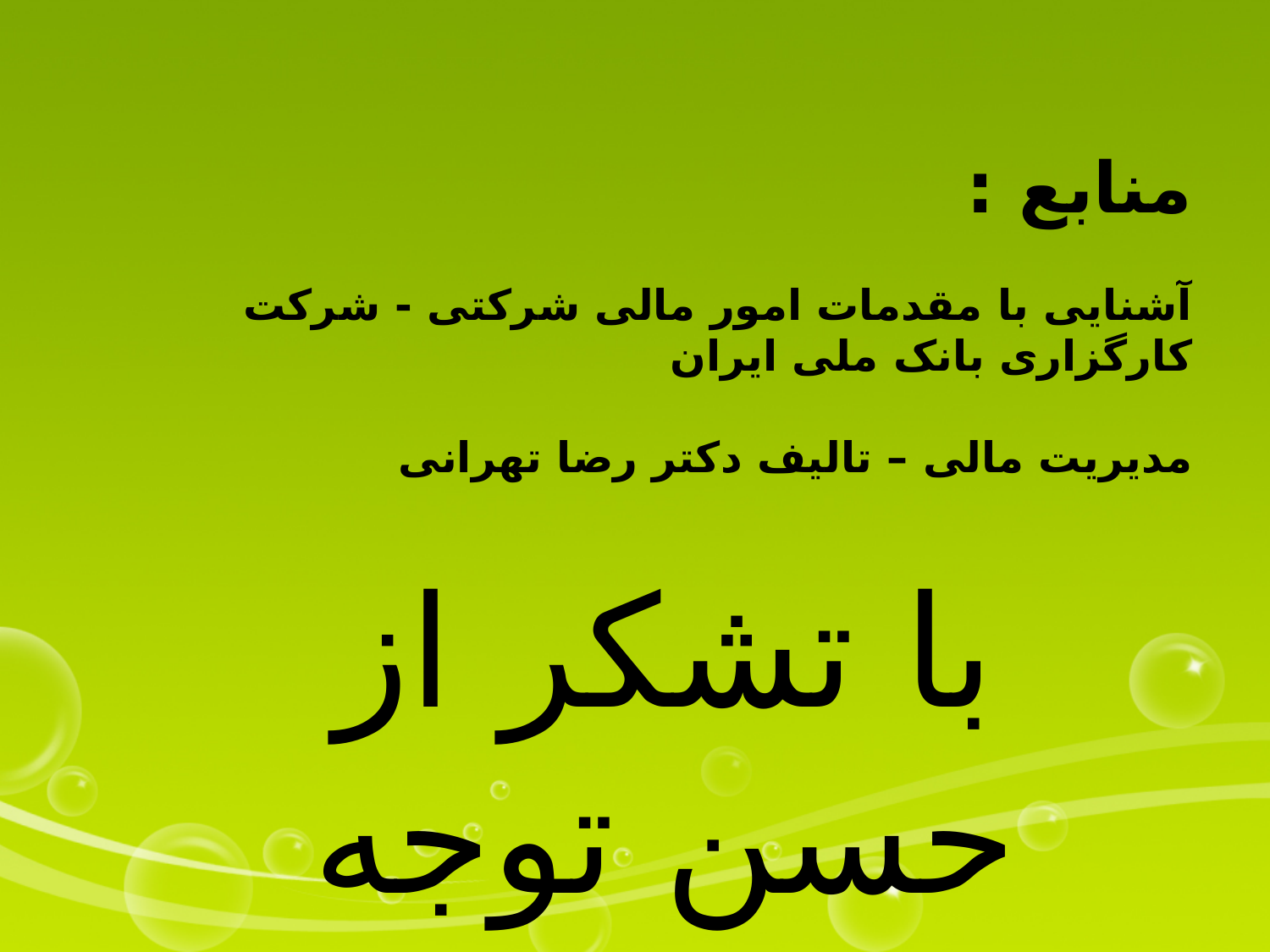

منابع :

آشنایی با مقدمات امور مالی شرکتی - شرکت کارگزاری بانک ملی ایران

مدیریت مالی – تالیف دکتر رضا تهرانی
با تشکر از حسن توجه شما